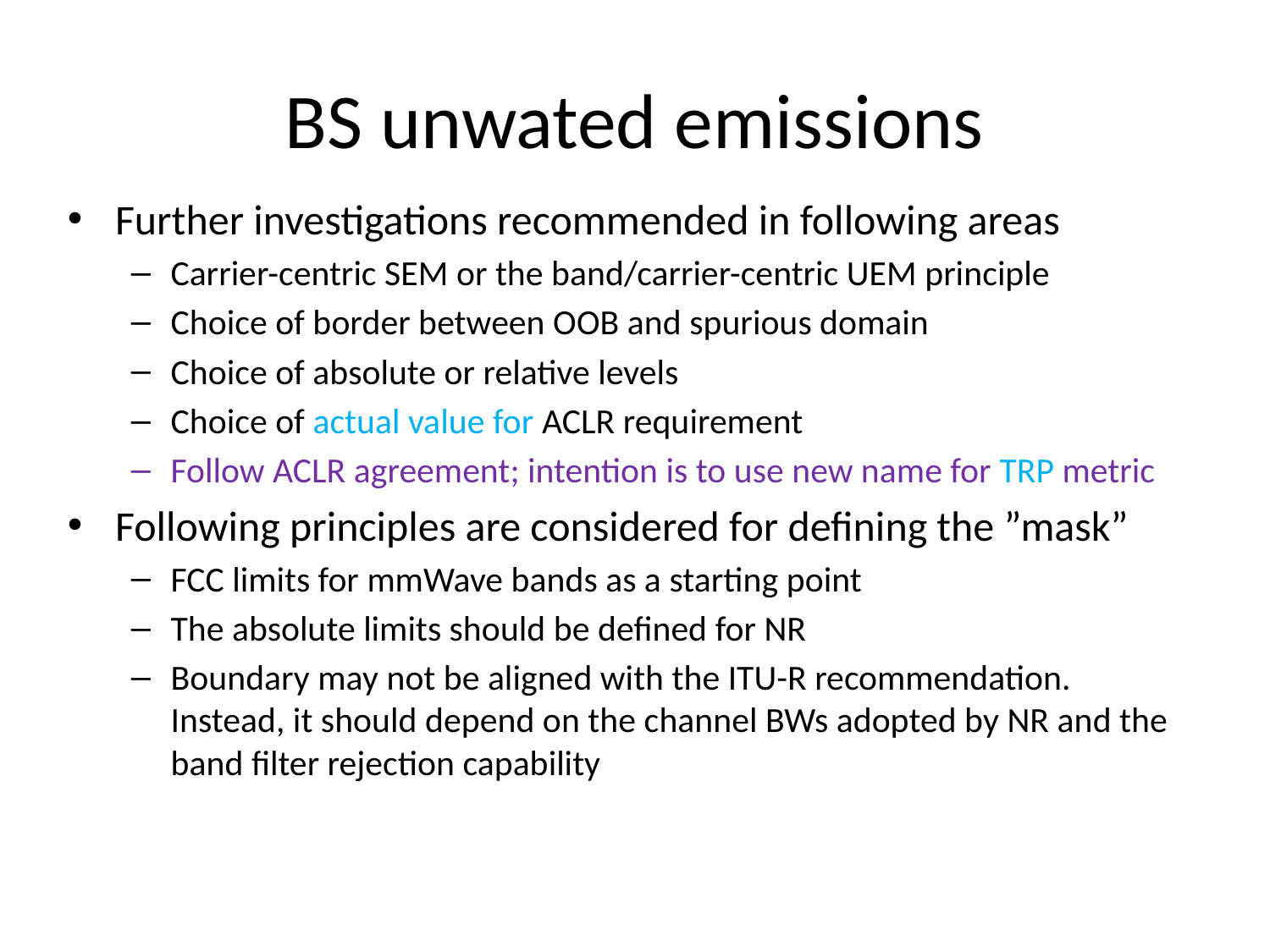

# BS unwated emissions
Further investigations recommended in following areas
Carrier-centric SEM or the band/carrier-centric UEM principle
Choice of border between OOB and spurious domain
Choice of absolute or relative levels
Choice of actual value for ACLR requirement
Follow ACLR agreement; intention is to use new name for TRP metric
Following principles are considered for defining the ”mask”
FCC limits for mmWave bands as a starting point
The absolute limits should be defined for NR
Boundary may not be aligned with the ITU-R recommendation. Instead, it should depend on the channel BWs adopted by NR and the band filter rejection capability